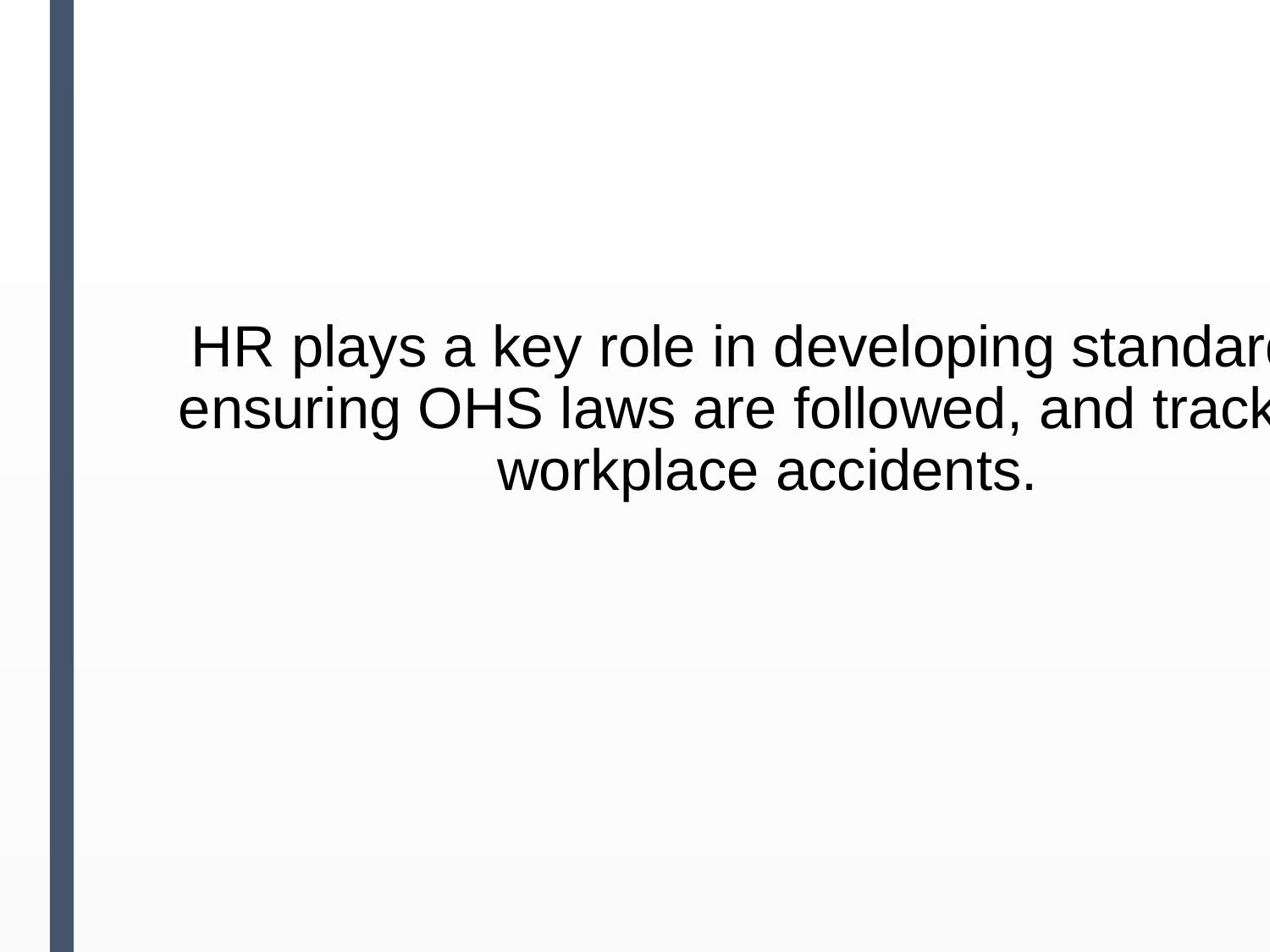

# HR plays a key role in developing standards, ensuring OHS laws are followed, and tracking workplace accidents.